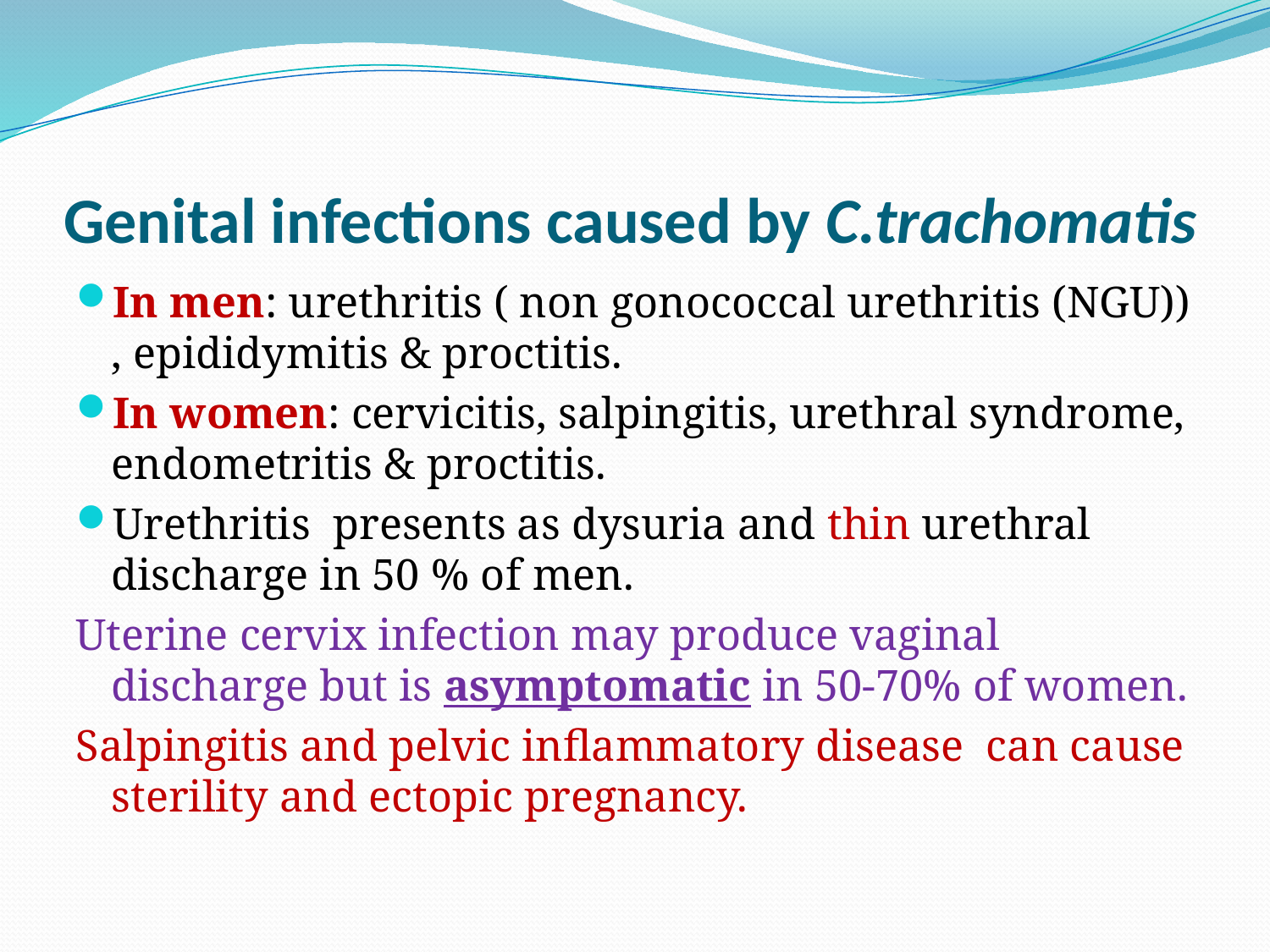

# Genital infections caused by C.trachomatis
In men: urethritis ( non gonococcal urethritis (NGU)) , epididymitis & proctitis.
In women: cervicitis, salpingitis, urethral syndrome, endometritis & proctitis.
Urethritis  presents as dysuria and thin urethral discharge in 50 % of men.
Uterine cervix infection may produce vaginal discharge but is asymptomatic in 50-70% of women.
Salpingitis and pelvic inflammatory disease  can cause sterility and ectopic pregnancy.